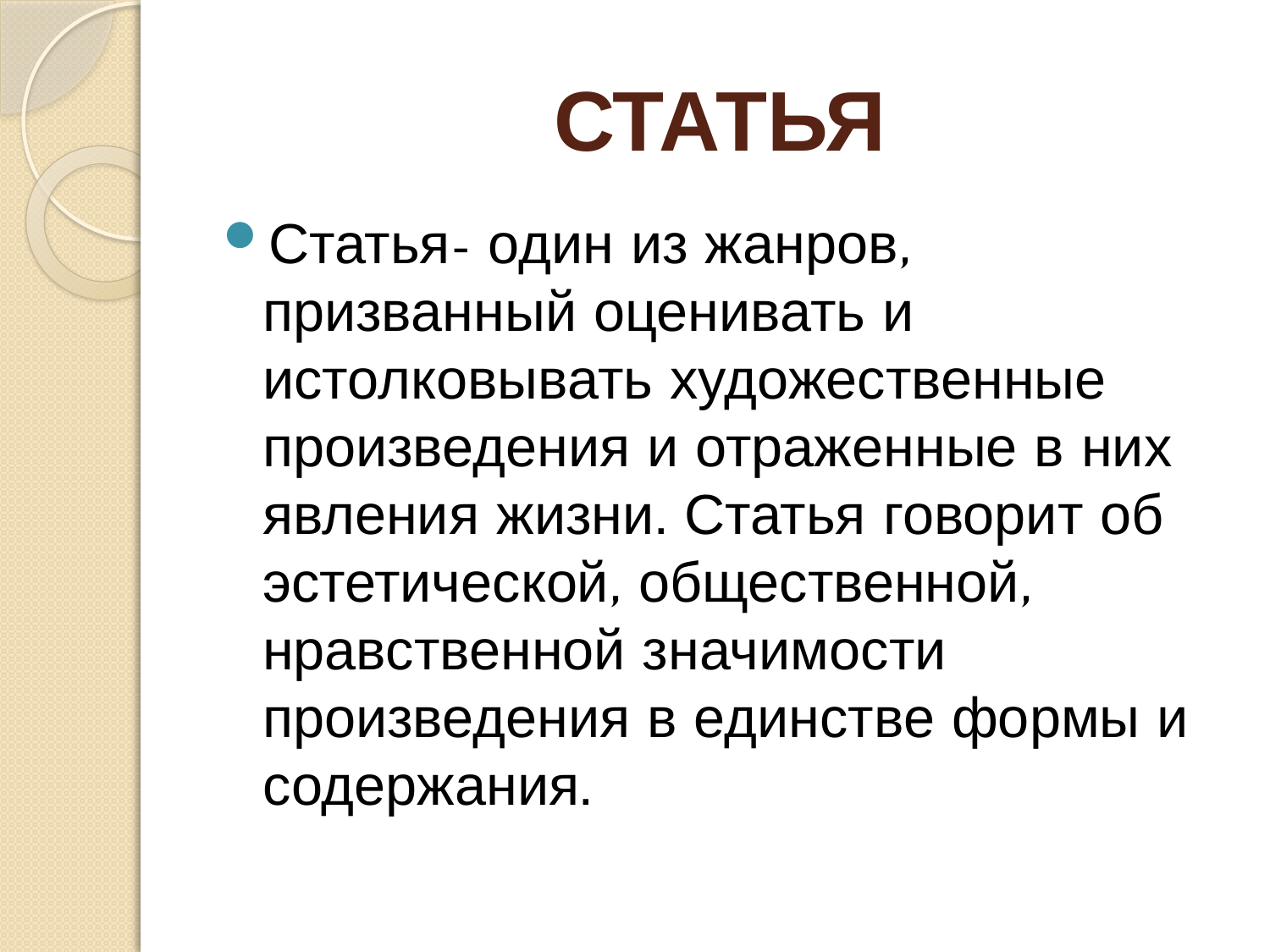

# СТАТЬЯ
Статья- один из жанров, призванный оценивать и истолковывать художественные произведения и отраженные в них явления жизни. Статья говорит об эстетической, общественной, нравственной значимости произведения в единстве формы и содержания.